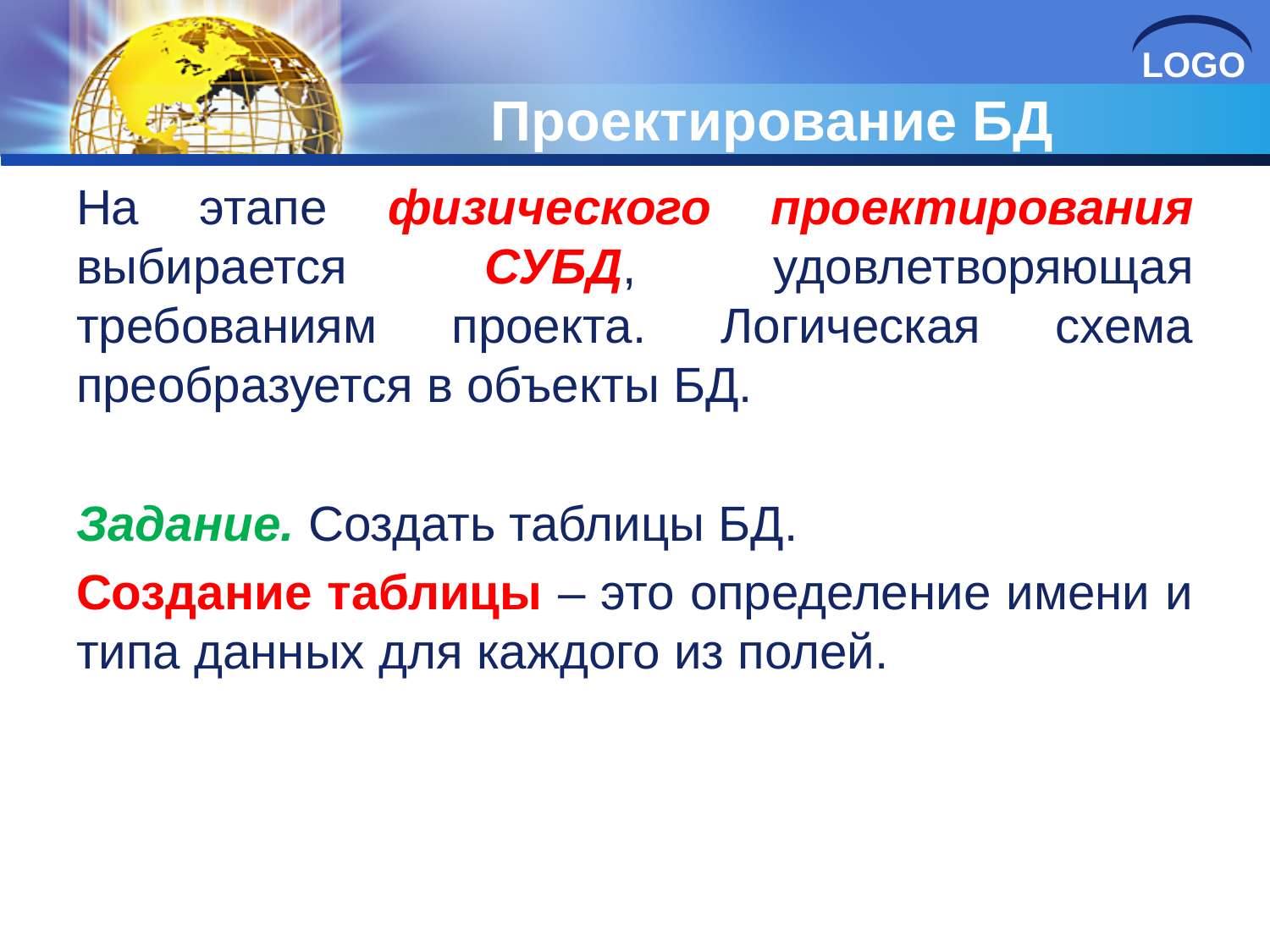

# Проектирование БД
На этапе физического проектирования выбирается СУБД, удовлетворяющая требованиям проекта. Логическая схема преобразуется в объекты БД.

Задание. Создать таблицы БД.
Создание таблицы – это определение имени и типа данных для каждого из полей.